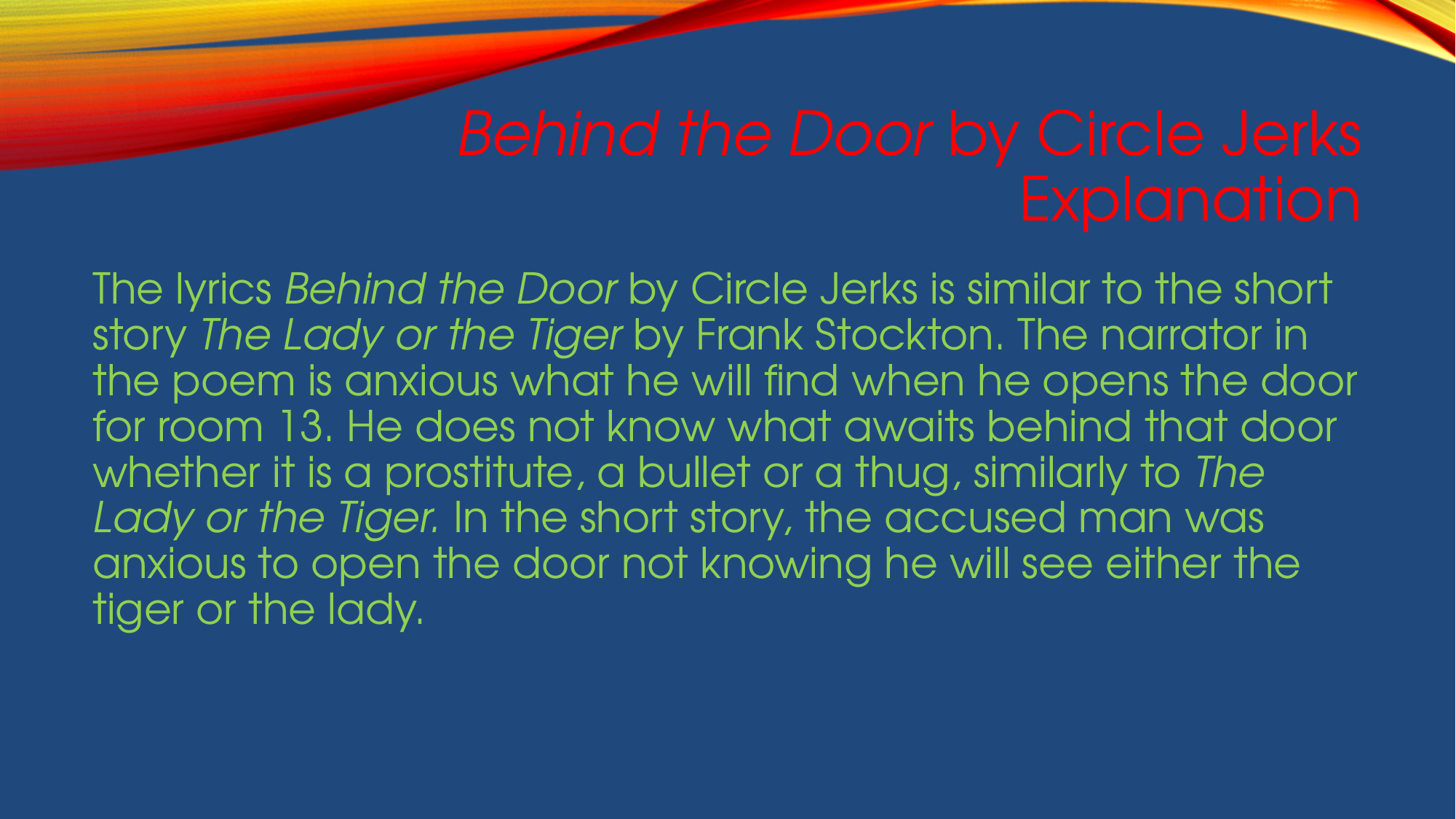

# Behind the Door by Circle Jerks Explanation
The lyrics Behind the Door by Circle Jerks is similar to the short story The Lady or the Tiger by Frank Stockton. The narrator in the poem is anxious what he will find when he opens the door for room 13. He does not know what awaits behind that door whether it is a prostitute, a bullet or a thug, similarly to The Lady or the Tiger. In the short story, the accused man was anxious to open the door not knowing he will see either the tiger or the lady.